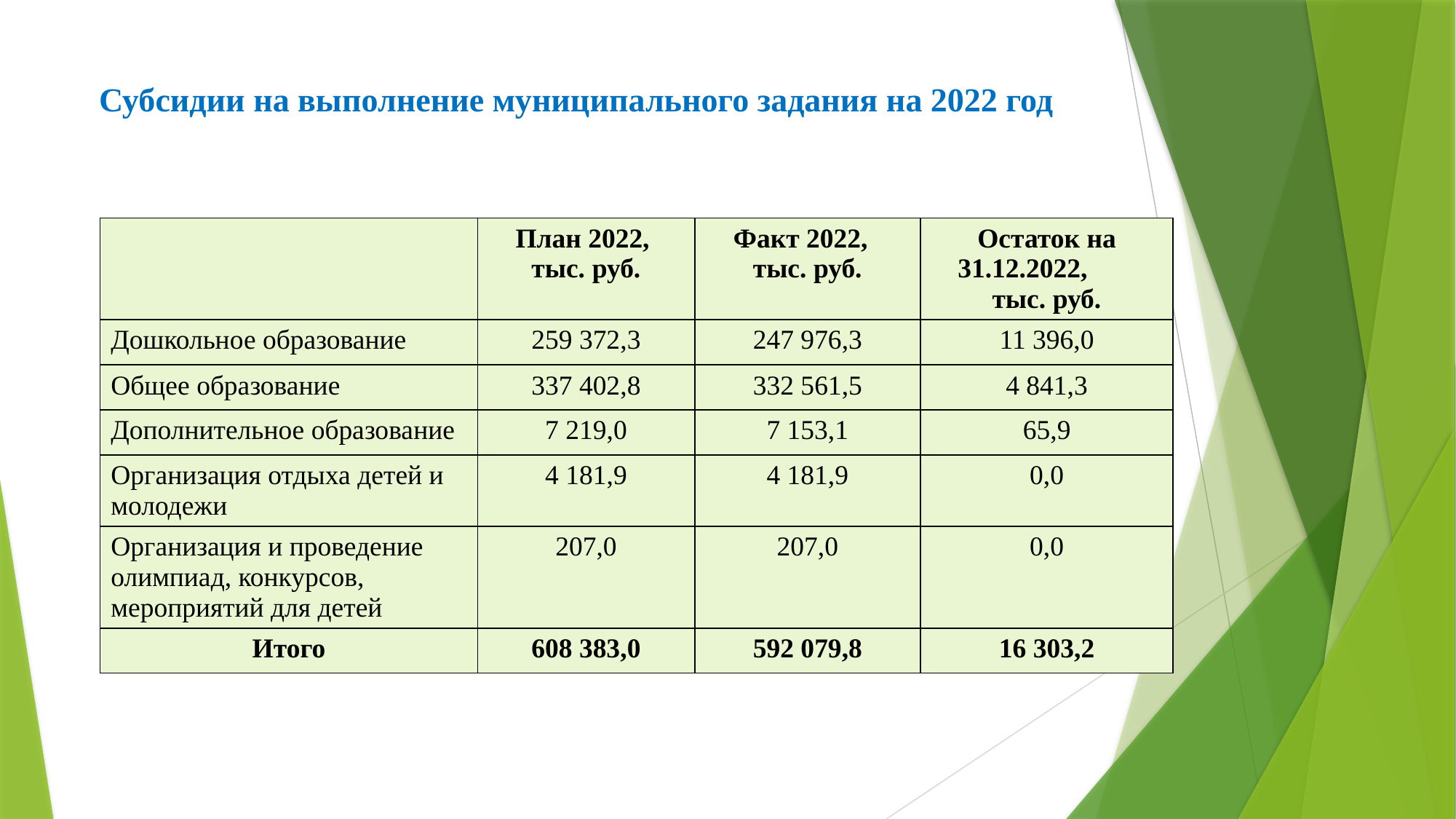

# Субсидии на выполнение муниципального задания на 2022 год
|  | План 2022, тыс. руб. | Факт 2022, тыс. руб. | Остаток на 31.12.2022, тыс. руб. |
| --- | --- | --- | --- |
| Дошкольное образование | 259 372,3 | 247 976,3 | 11 396,0 |
| Общее образование | 337 402,8 | 332 561,5 | 4 841,3 |
| Дополнительное образование | 7 219,0 | 7 153,1 | 65,9 |
| Организация отдыха детей и молодежи | 4 181,9 | 4 181,9 | 0,0 |
| Организация и проведение олимпиад, конкурсов, мероприятий для детей | 207,0 | 207,0 | 0,0 |
| Итого | 608 383,0 | 592 079,8 | 16 303,2 |